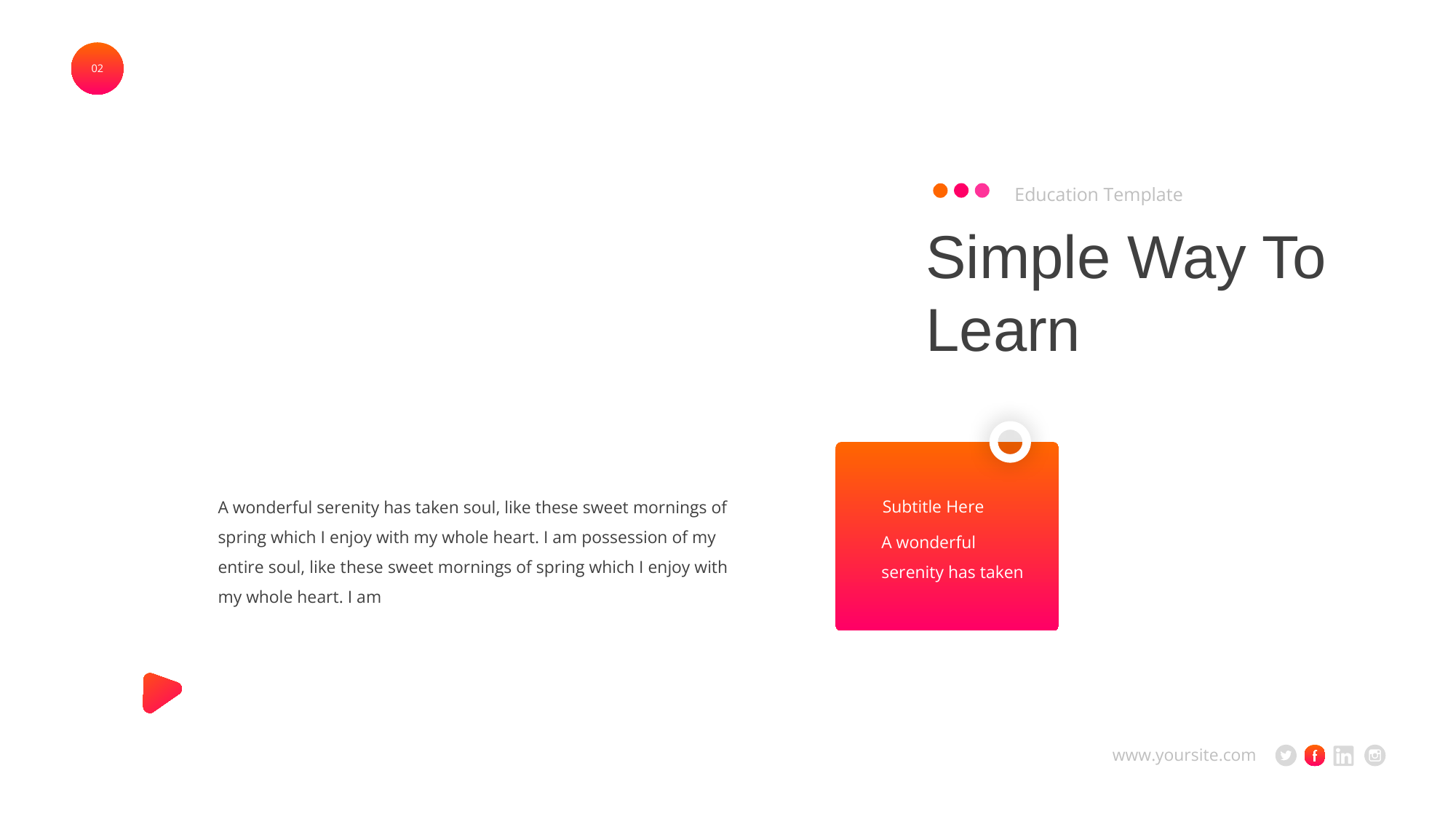

02

Education Template

Simple Way To Learn

A wonderful serenity has taken soul, like these sweet mornings of spring which I enjoy with my whole heart. I am possession of my entire soul, like these sweet mornings of spring which I enjoy with my whole heart. I am
Subtitle Here
A wonderful serenity has taken

www.yoursite.com